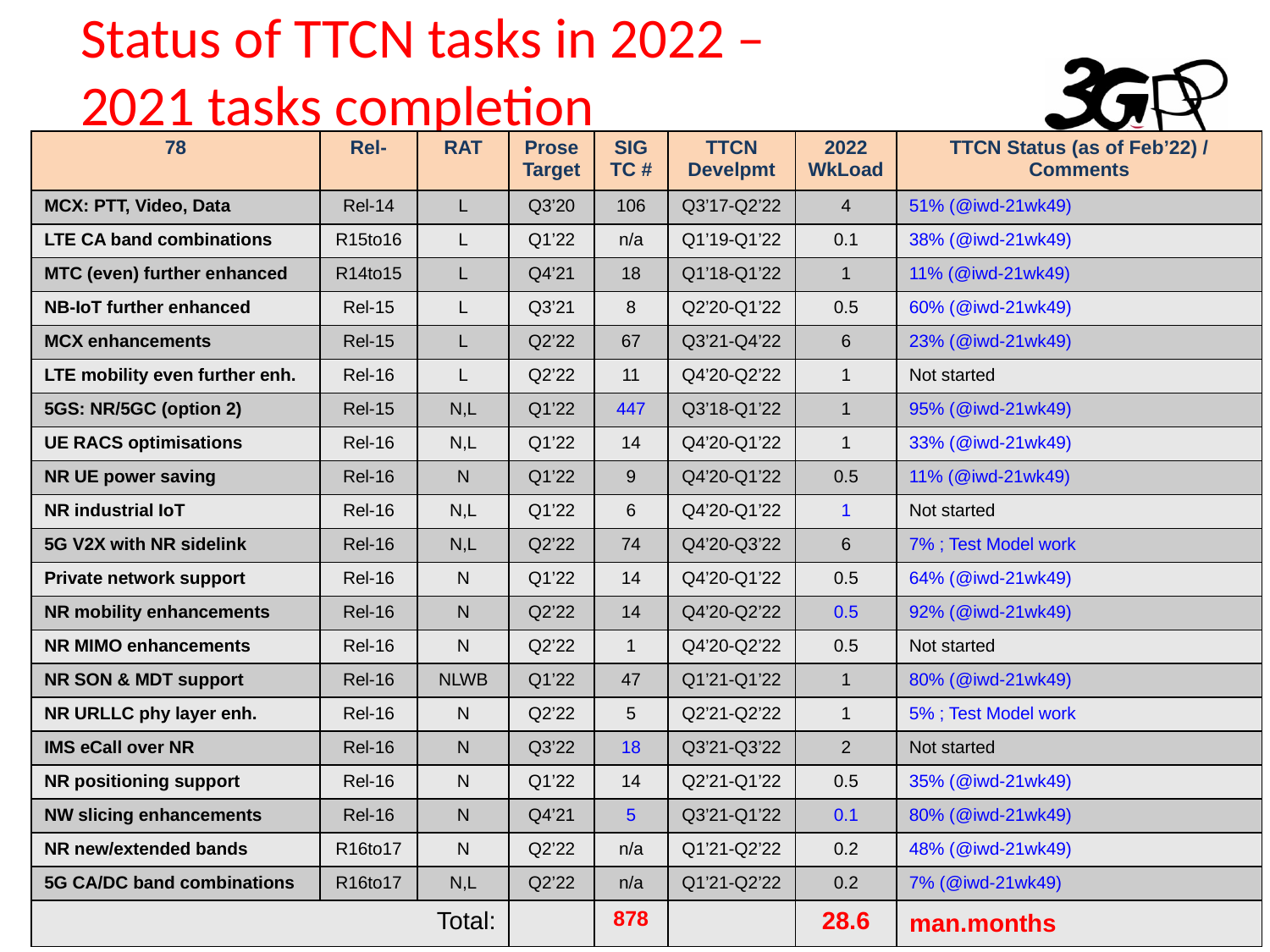

# Status of TTCN tasks in 2022 – 2021 tasks completion
| 78 | Rel- | RAT | Prose Target | SIG TC # | TTCN Develpmt | 2022 WkLoad | TTCN Status (as of Feb’22) / Comments |
| --- | --- | --- | --- | --- | --- | --- | --- |
| MCX: PTT, Video, Data | Rel-14 | L | Q3’20 | 106 | Q3’17-Q2’22 | 4 | 51% (@iwd-21wk49) |
| LTE CA band combinations | R15to16 | L | Q1’22 | n/a | Q1’19-Q1’22 | 0.1 | 38% (@iwd-21wk49) |
| MTC (even) further enhanced | R14to15 | L | Q4’21 | 18 | Q1’18-Q1’22 | 1 | 11% (@iwd-21wk49) |
| NB-IoT further enhanced | Rel-15 | L | Q3’21 | 8 | Q2’20-Q1’22 | 0.5 | 60% (@iwd-21wk49) |
| MCX enhancements | Rel-15 | L | Q2’22 | 67 | Q3’21-Q4’22 | 6 | 23% (@iwd-21wk49) |
| LTE mobility even further enh. | Rel-16 | L | Q2’22 | 11 | Q4’20-Q2’22 | 1 | Not started |
| 5GS: NR/5GC (option 2) | Rel-15 | N,L | Q1’22 | 447 | Q3’18-Q1’22 | 1 | 95% (@iwd-21wk49) |
| UE RACS optimisations | Rel-16 | N,L | Q1’22 | 14 | Q4’20-Q1’22 | 1 | 33% (@iwd-21wk49) |
| NR UE power saving | Rel-16 | N | Q1’22 | 9 | Q4’20-Q1’22 | 0.5 | 11% (@iwd-21wk49) |
| NR industrial IoT | Rel-16 | N,L | Q1’22 | 6 | Q4’20-Q1’22 | 1 | Not started |
| 5G V2X with NR sidelink | Rel-16 | N,L | Q2’22 | 74 | Q4’20-Q3’22 | 6 | 7% ; Test Model work |
| Private network support | Rel-16 | N | Q1’22 | 14 | Q4’20-Q1’22 | 0.5 | 64% (@iwd-21wk49) |
| NR mobility enhancements | Rel-16 | N | Q2’22 | 14 | Q4’20-Q2’22 | 0.5 | 92% (@iwd-21wk49) |
| NR MIMO enhancements | Rel-16 | N | Q2’22 | 1 | Q4’20-Q2’22 | 0.5 | Not started |
| NR SON & MDT support | Rel-16 | NLWB | Q1’22 | 47 | Q1’21-Q1’22 | 1 | 80% (@iwd-21wk49) |
| NR URLLC phy layer enh. | Rel-16 | N | Q2’22 | 5 | Q2’21-Q2’22 | 1 | 5% ; Test Model work |
| IMS eCall over NR | Rel-16 | N | Q3’22 | 18 | Q3’21-Q3’22 | 2 | Not started |
| NR positioning support | Rel-16 | N | Q1’22 | 14 | Q2’21-Q1’22 | 0.5 | 35% (@iwd-21wk49) |
| NW slicing enhancements | Rel-16 | N | Q4’21 | 5 | Q3’21-Q1’22 | 0.1 | 80% (@iwd-21wk49) |
| NR new/extended bands | R16to17 | N | Q2’22 | n/a | Q1’21-Q2’22 | 0.2 | 48% (@iwd-21wk49) |
| 5G CA/DC band combinations | R16to17 | N,L | Q2’22 | n/a | Q1’21-Q2’22 | 0.2 | 7% (@iwd-21wk49) |
| Total: |  |  |  | 878 |  | 28.6 | man.months |